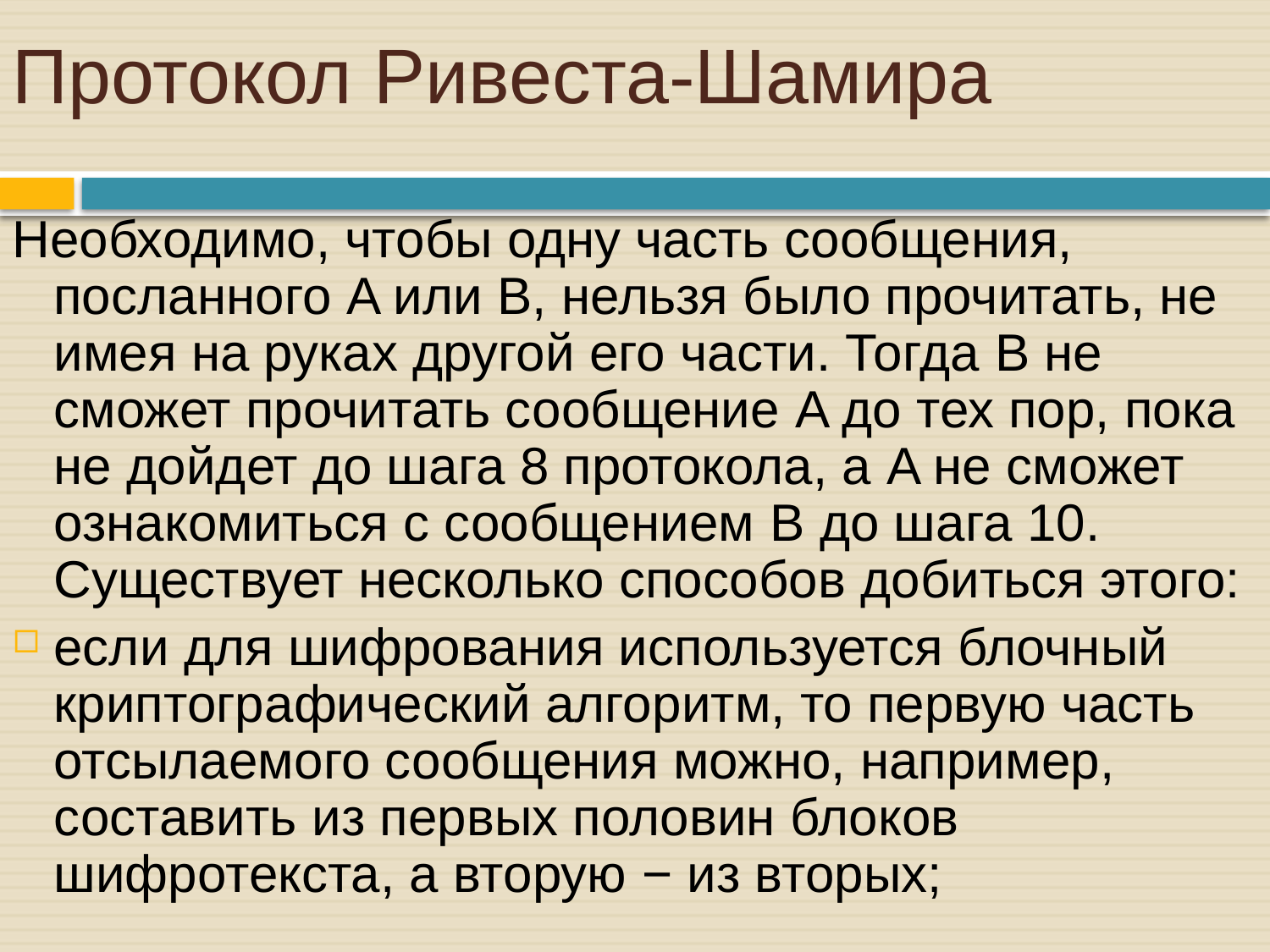

# Протокол Ривеста-Шамира
Необходимо, чтобы одну часть сообщения, посланного A или B, нельзя было прочитать, не имея на руках другой его части. Тогда B не сможет прочитать сообщение A до тех пор, пока не дойдет до шага 8 протокола, а A не сможет ознакомиться с сообщением B до шага 10. Существует несколько способов добиться этого:
если для шифрования используется блочный криптографический алгоритм, то первую часть отсылаемого сообщения можно, например, составить из первых половин блоков шифротекста, а вторую − из вторых;